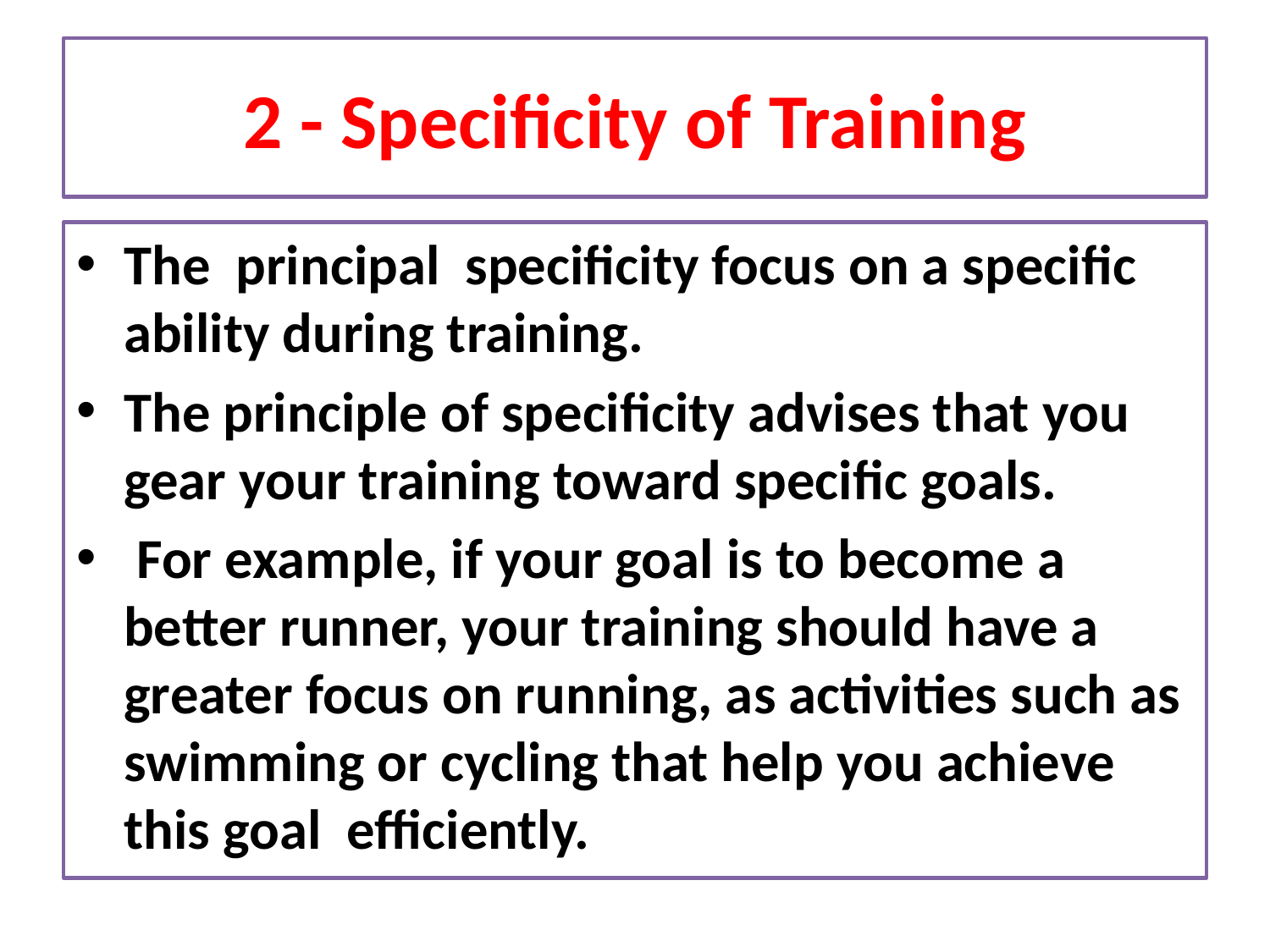

# 2 - Specificity of Training
The  principal  specificity focus on a specific ability during training.
The principle of specificity advises that you gear your training toward specific goals.
 For example, if your goal is to become a better runner, your training should have a greater focus on running, as activities such as swimming or cycling that help you achieve this goal  efficiently.